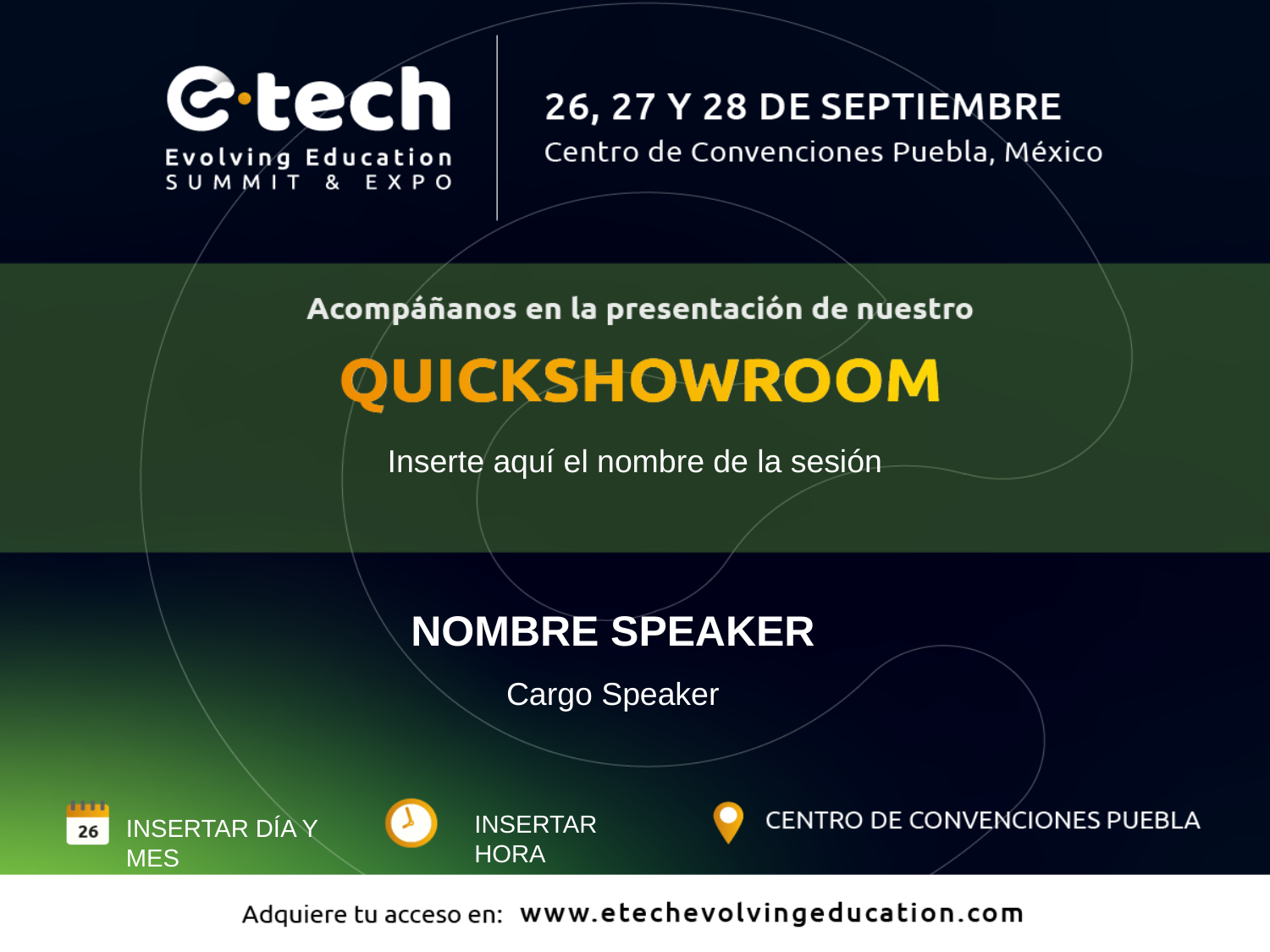

Inserte aquí el nombre de la sesión
NOMBRE SPEAKER
Cargo Speaker
INSERTAR HORA
INSERTAR DÍA Y MES